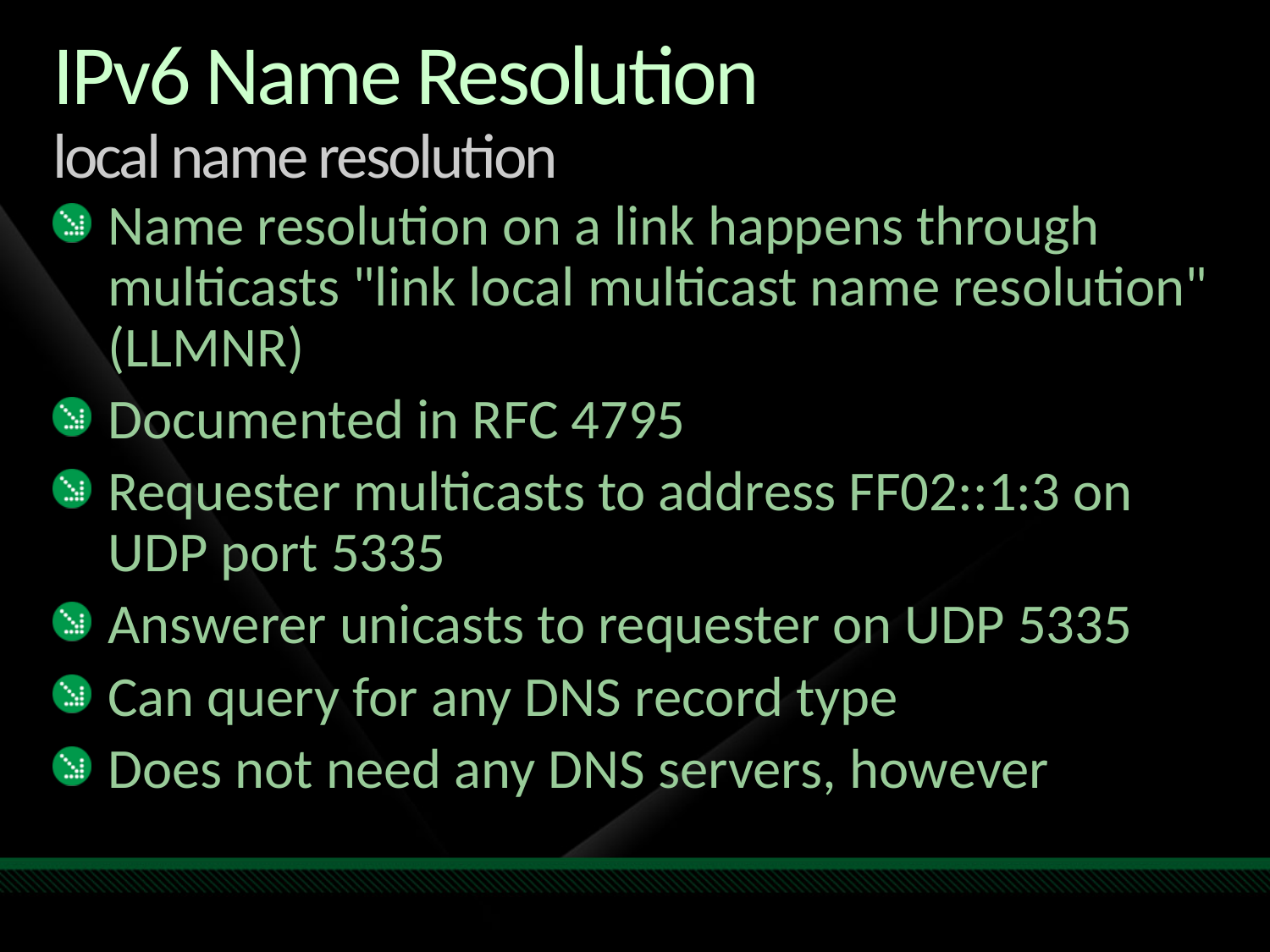

# IPv6 Name Resolution local name resolution
Name resolution on a link happens through multicasts "link local multicast name resolution" (LLMNR)
Documented in RFC 4795
Requester multicasts to address FF02::1:3 on UDP port 5335
Answerer unicasts to requester on UDP 5335
Can query for any DNS record type
Does not need any DNS servers, however